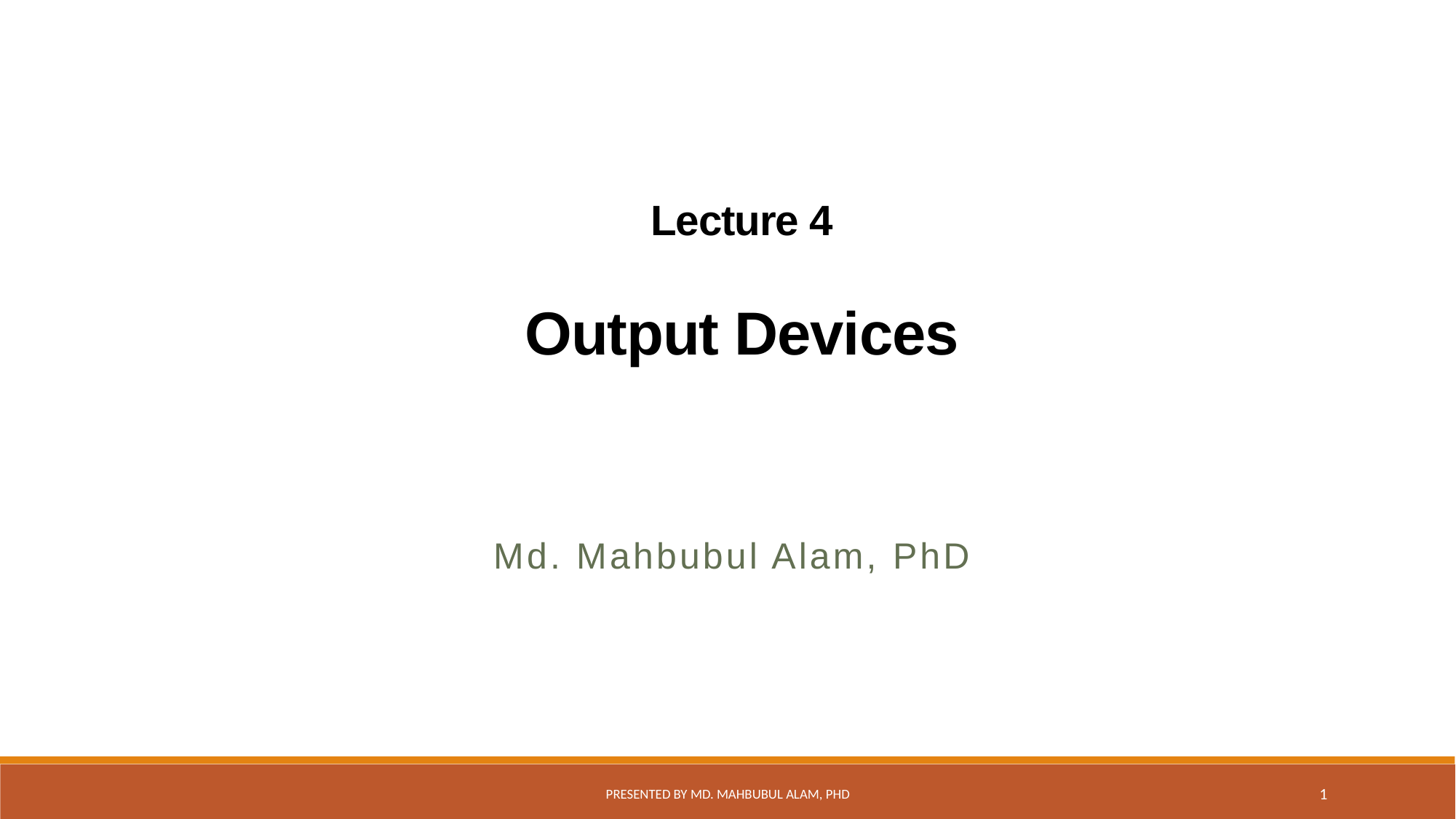

# Lecture 4 Output Devices
Md. Mahbubul Alam, PhD
Presented by Md. Mahbubul Alam, PhD
1